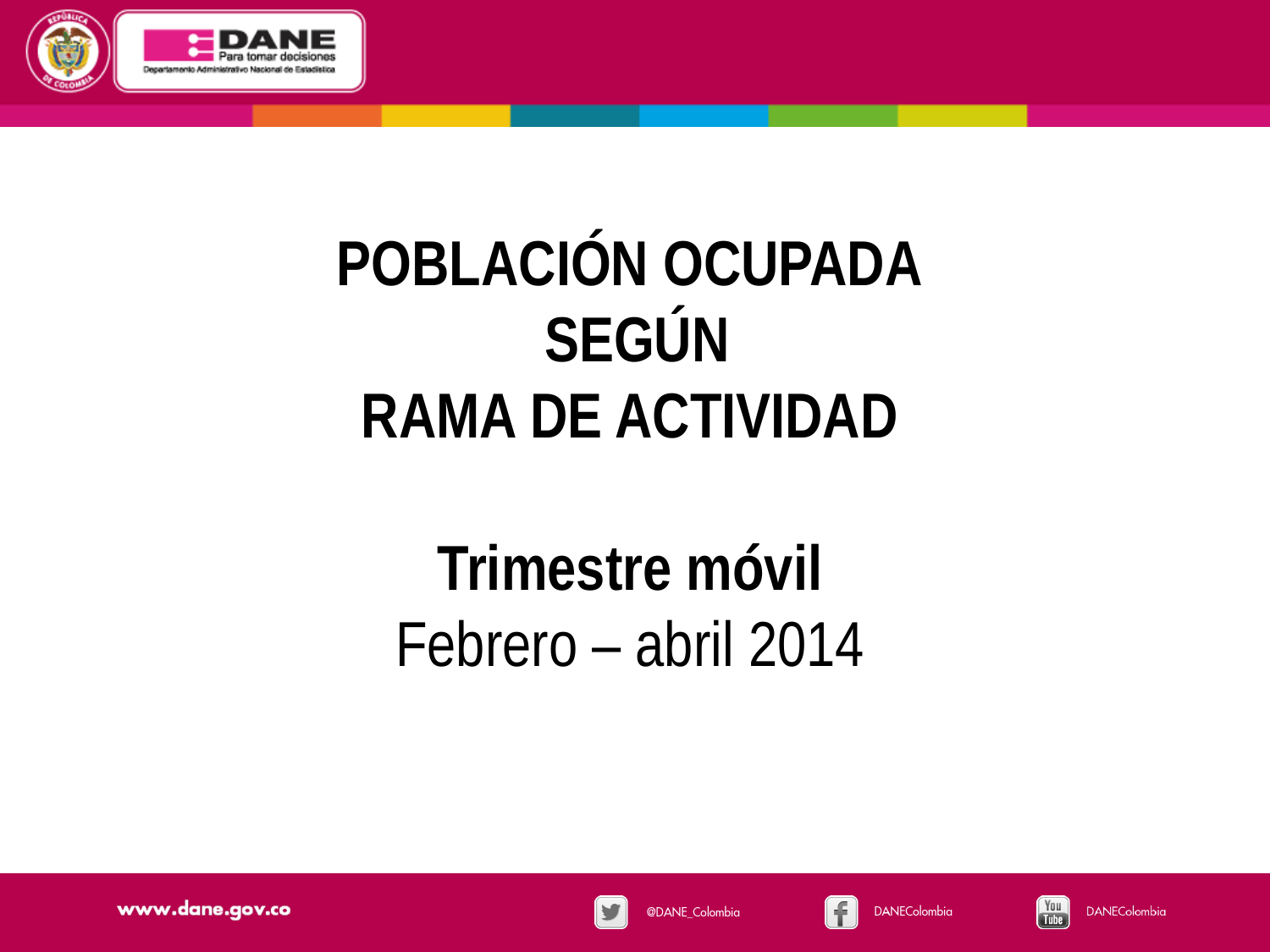

POBLACIÓN OCUPADA
 SEGÚN
 RAMA DE ACTIVIDAD

Trimestre móvil
Febrero – abril 2014